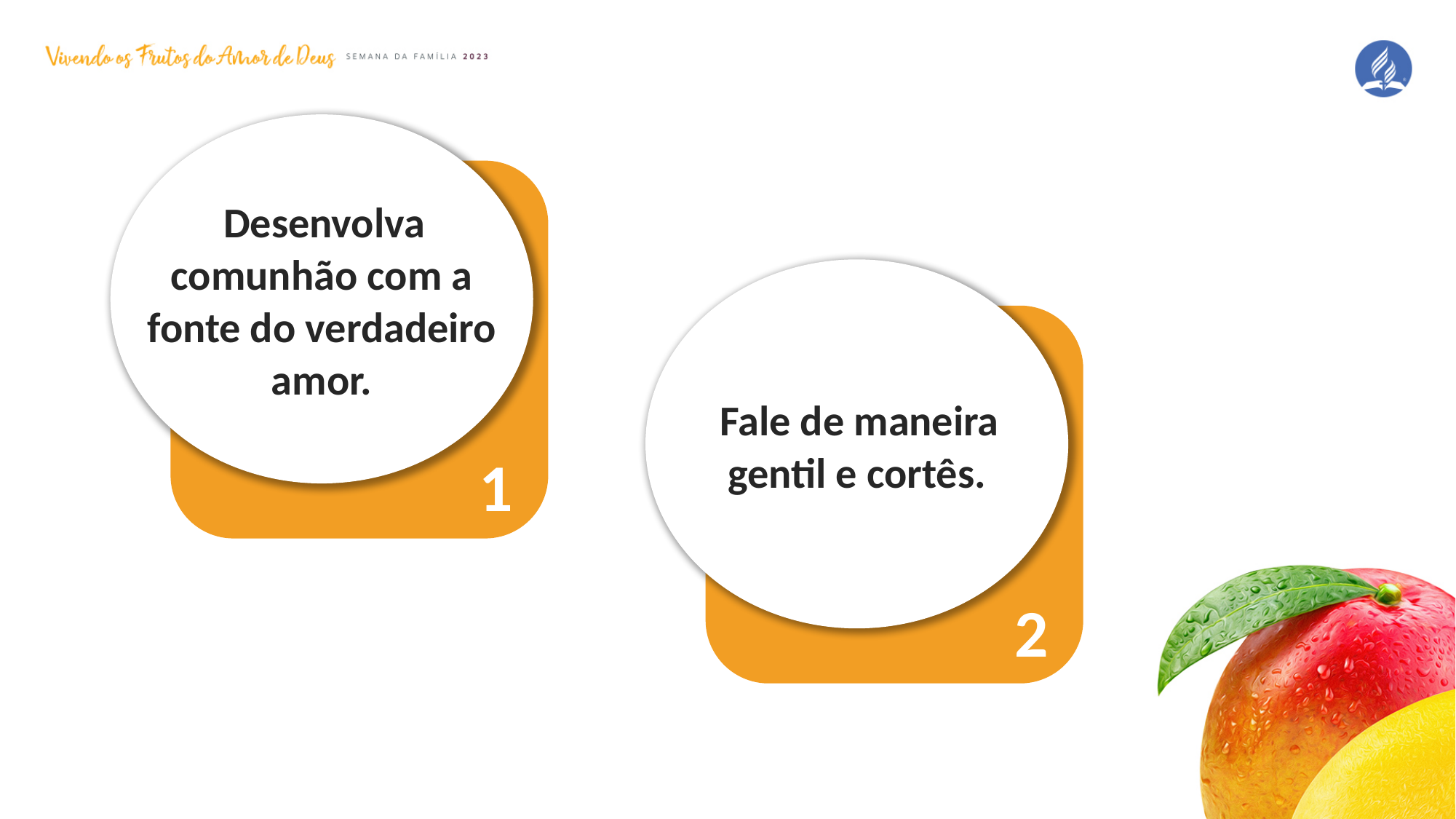

Desenvolva comunhão com a fonte do verdadeiro amor.
1

Fale de maneira gentil e cortês.
2